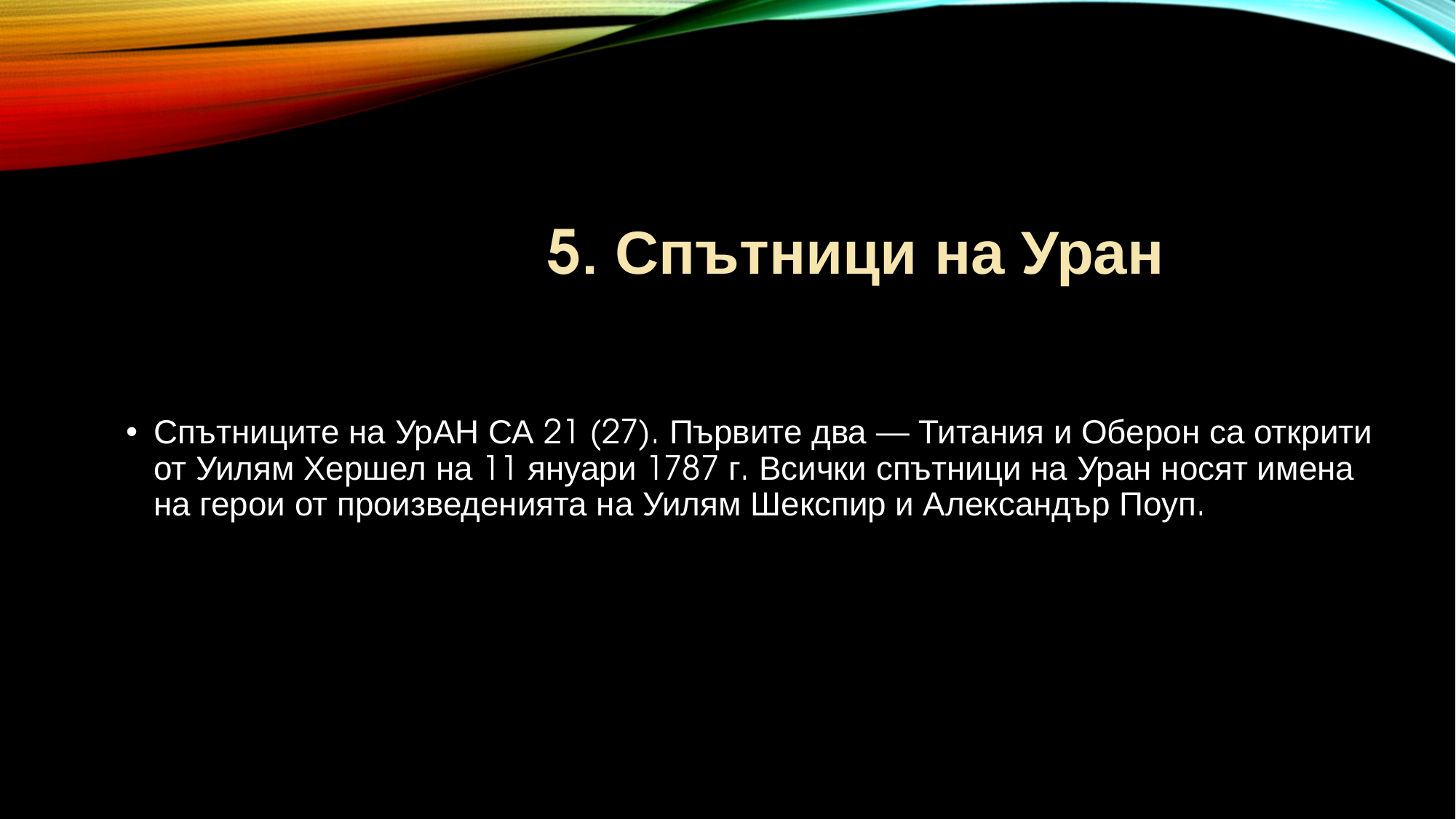

# 5. Спътници на Уран
Спътниците на УрАН СА 21 (27). Първите два — Титания и Оберон са открити от Уилям Хершел на 11 януари 1787 г. Всички спътници на Уран носят имена на герои от произведенията на Уилям Шекспир и Александър Поуп.